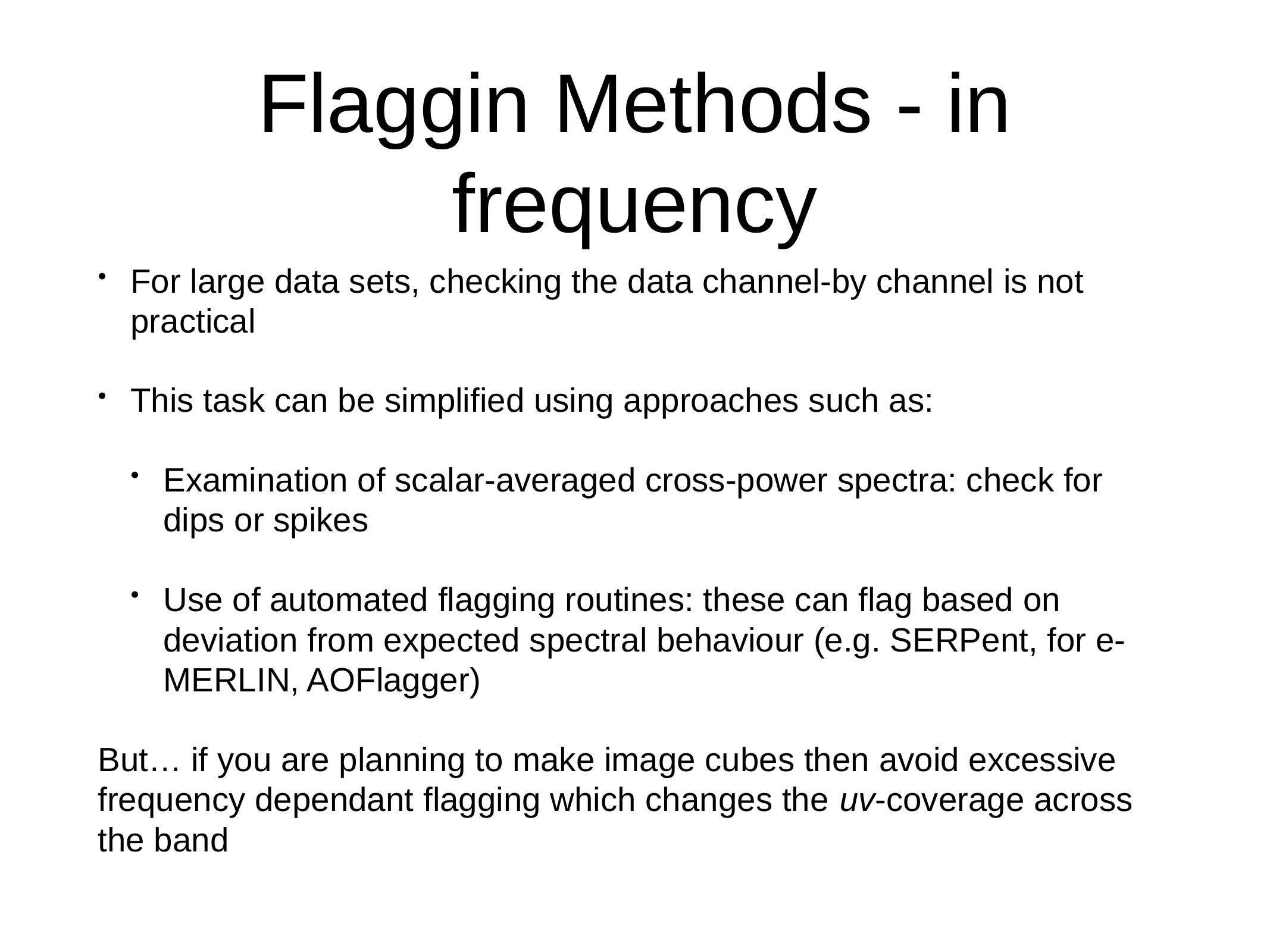

# Flaggin Methods - in frequency
For large data sets, checking the data channel-by channel is not practical
This task can be simplified using approaches such as:
Examination of scalar-averaged cross-power spectra: check for dips or spikes
Use of automated flagging routines: these can flag based on deviation from expected spectral behaviour (e.g. SERPent, for e-MERLIN, AOFlagger)
But… if you are planning to make image cubes then avoid excessive frequency dependant flagging which changes the uv-coverage across the band